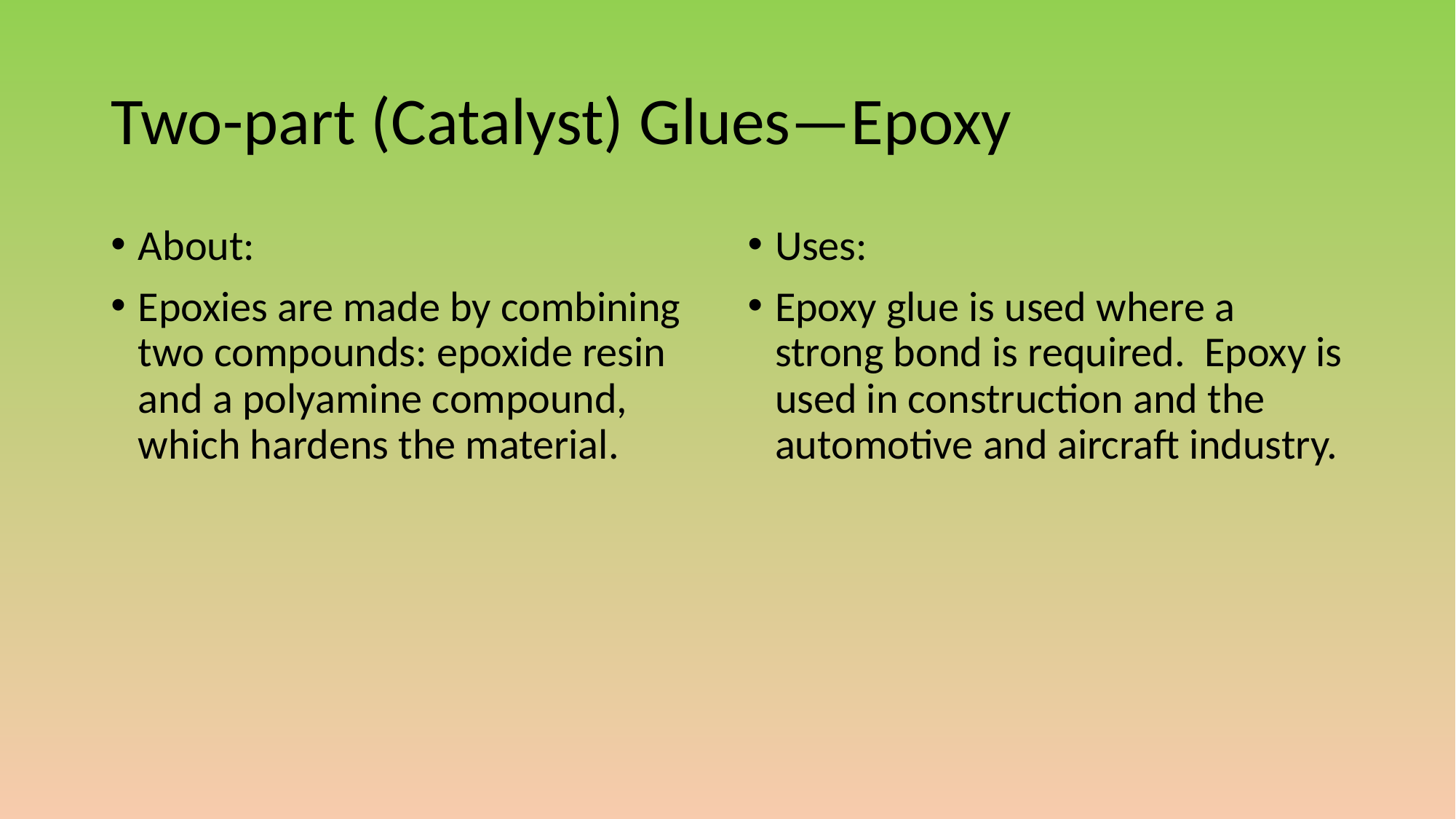

# Two-part (Catalyst) Glues—Epoxy
About:
Epoxies are made by combining two compounds: epoxide resin and a polyamine compound, which hardens the material.

Uses:
Epoxy glue is used where a strong bond is required.  Epoxy is used in construction and the automotive and aircraft industry.